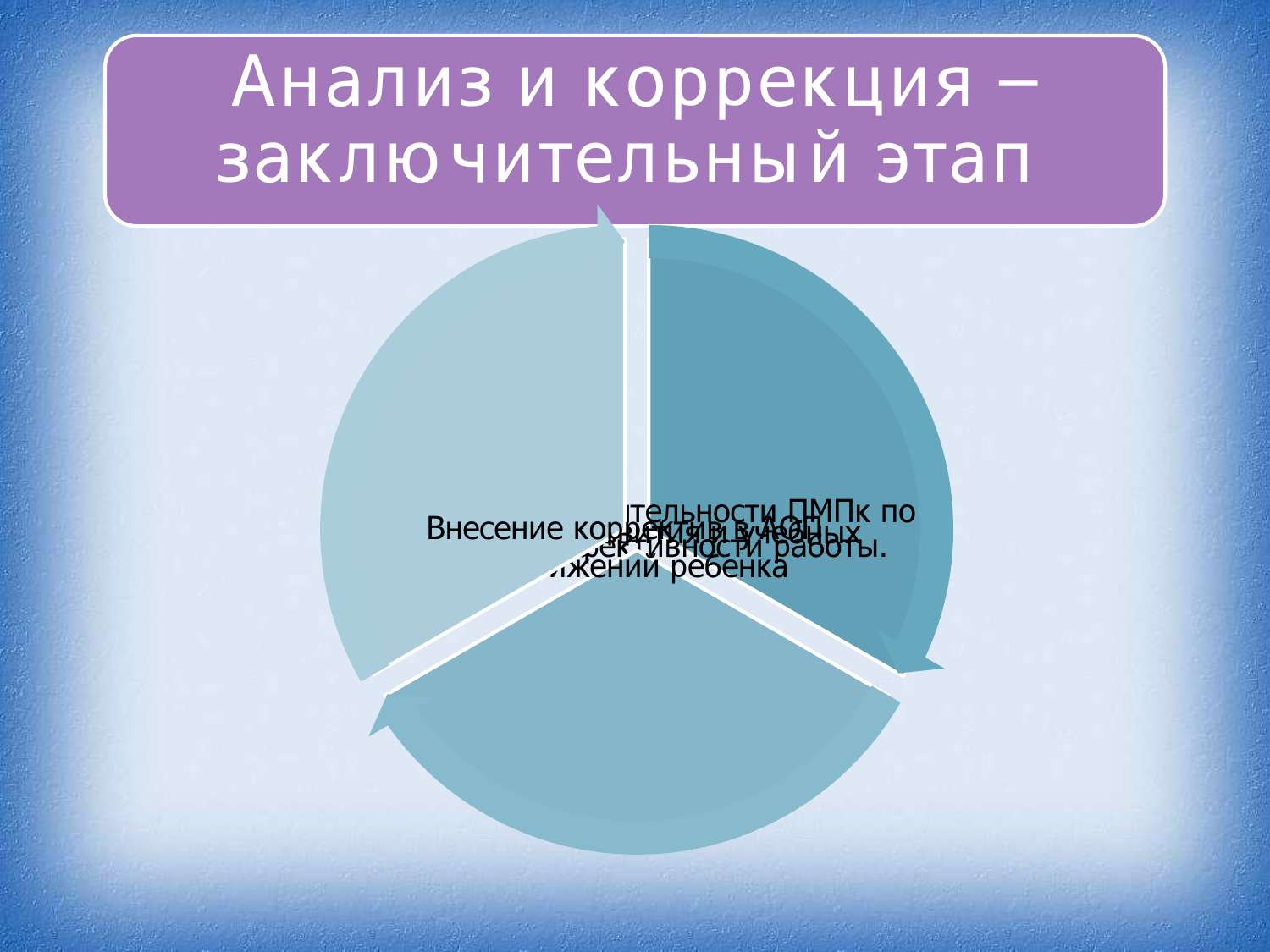

Анализ и коррекция – заключительный этап
Организация деятельности ПМПк по анализу эффективности работы.
Динамики развития и учебных
достижений ребенка
Внесение корректив в АОП